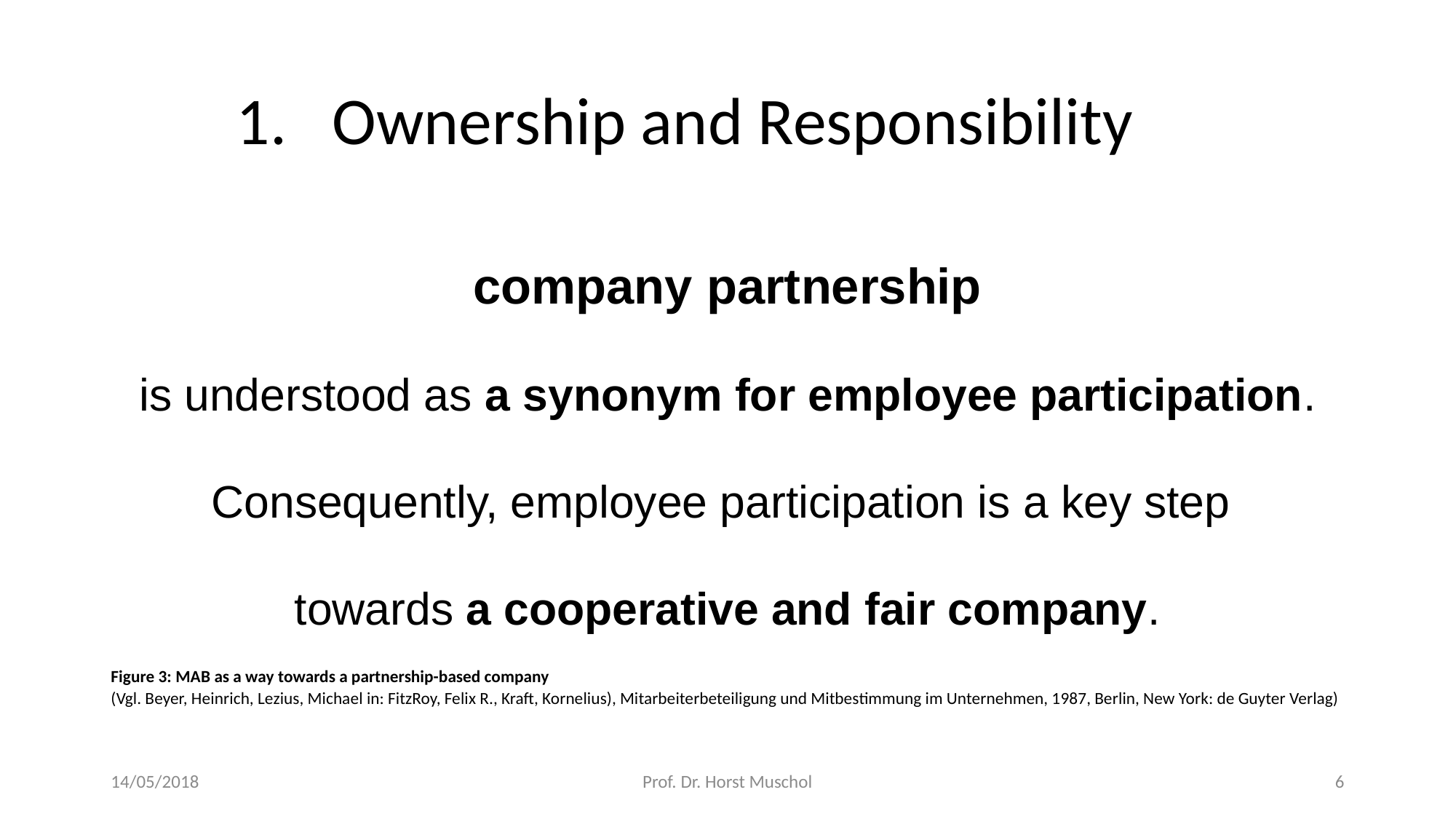

# 1.   Ownership and Responsibility
company partnership
is understood as a synonym for employee participation.
Consequently, employee participation is a key step
towards a cooperative and fair company.
Figure 3: MAB as a way towards a partnership-based company
(Vgl. Beyer, Heinrich, Lezius, Michael in: FitzRoy, Felix R., Kraft, Kornelius), Mitarbeiterbeteiligung und Mitbestimmung im Unternehmen, 1987, Berlin, New York: de Guyter Verlag)

14/05/2018
Prof. Dr. Horst Muschol
6